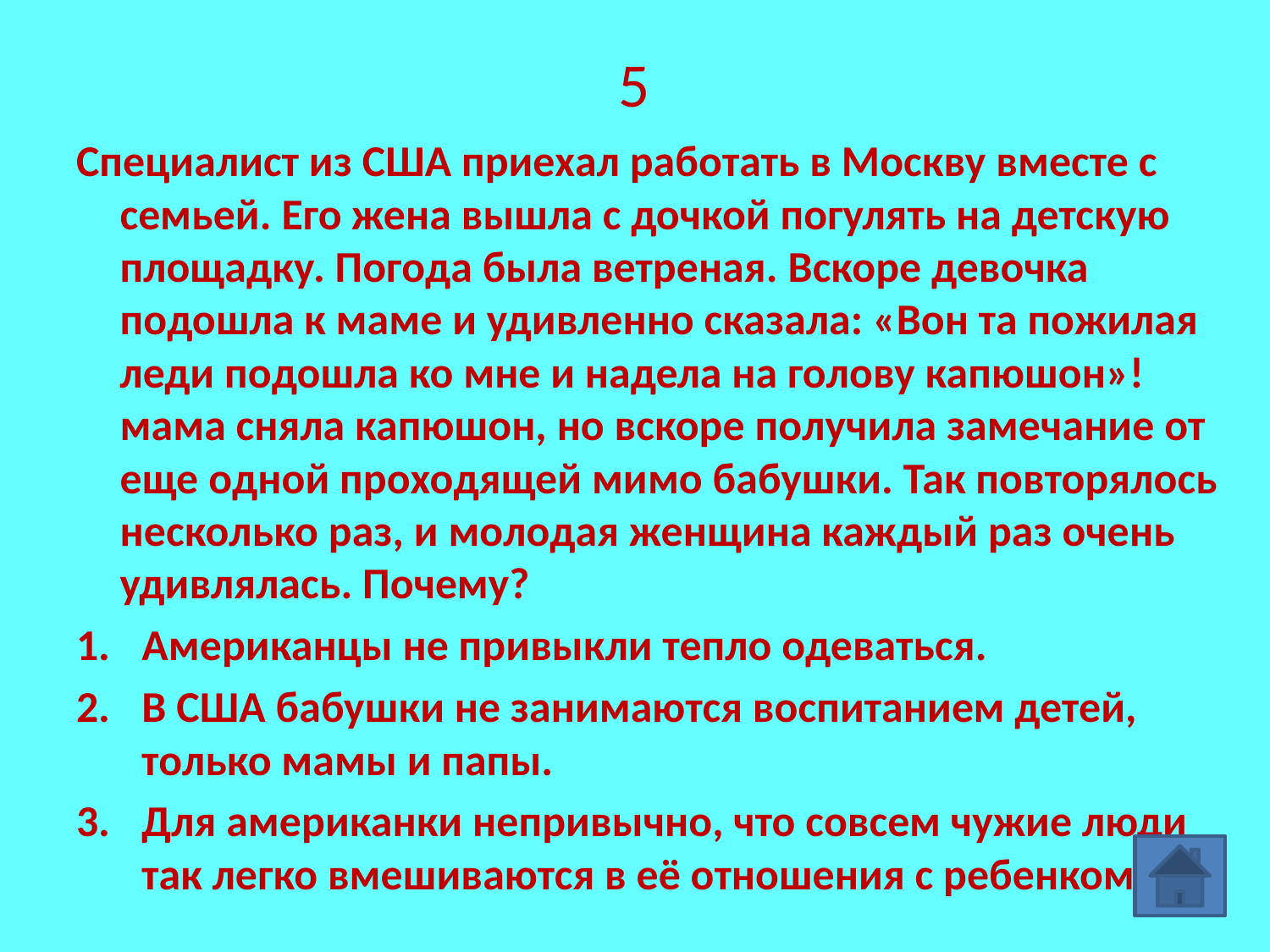

# 5
Специалист из США приехал работать в Москву вместе с семьей. Его жена вышла с дочкой погулять на детскую площадку. Погода была ветреная. Вскоре девочка подошла к маме и удивленно сказала: «Вон та пожилая леди подошла ко мне и надела на голову капюшон»! мама сняла капюшон, но вскоре получила замечание от еще одной проходящей мимо бабушки. Так повторялось несколько раз, и молодая женщина каждый раз очень удивлялась. Почему?
Американцы не привыкли тепло одеваться.
В США бабушки не занимаются воспитанием детей, только мамы и папы.
Для американки непривычно, что совсем чужие люди так легко вмешиваются в её отношения с ребенком.